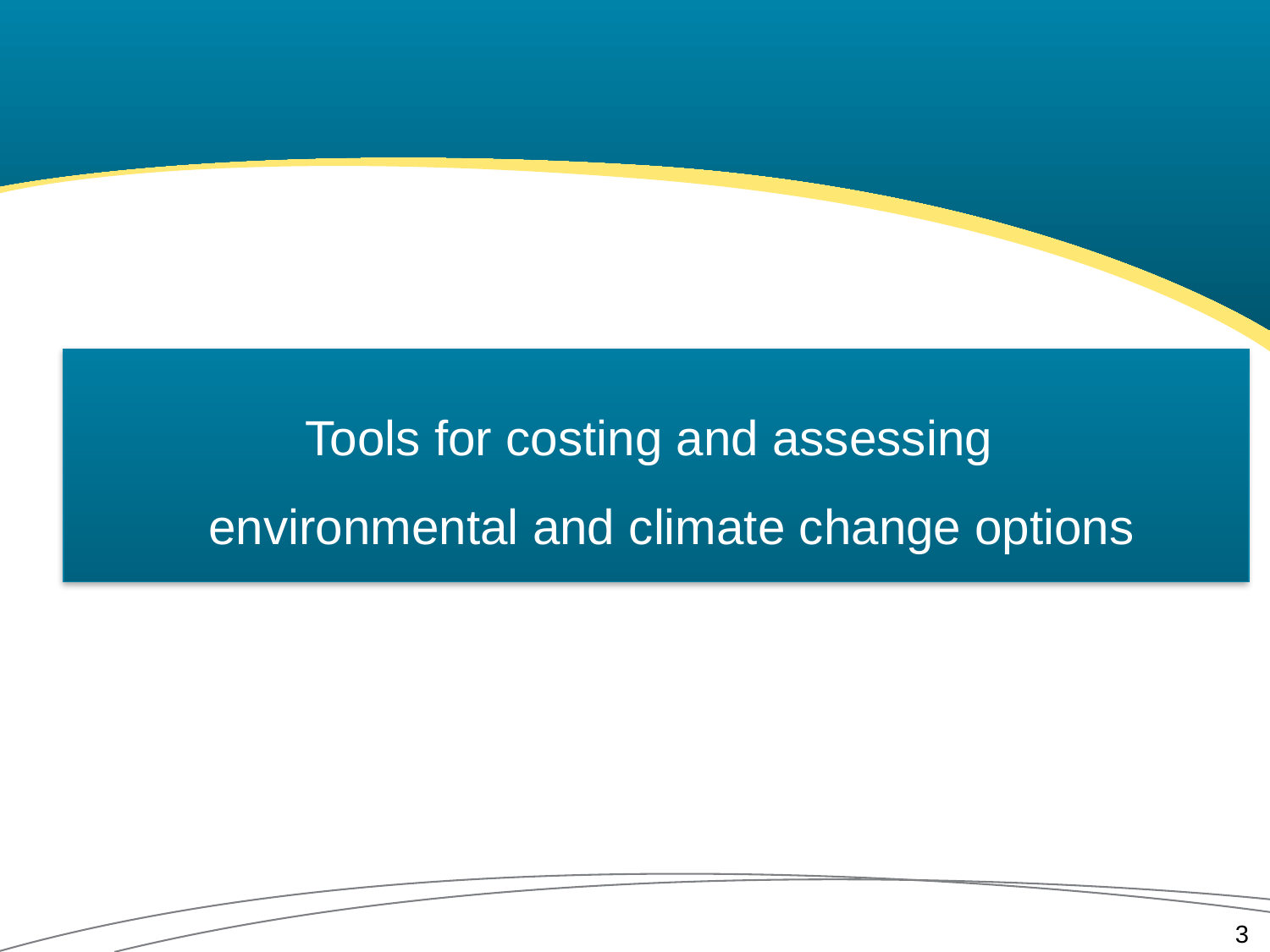

Tools for costing and assessing
environmental and climate change options
3